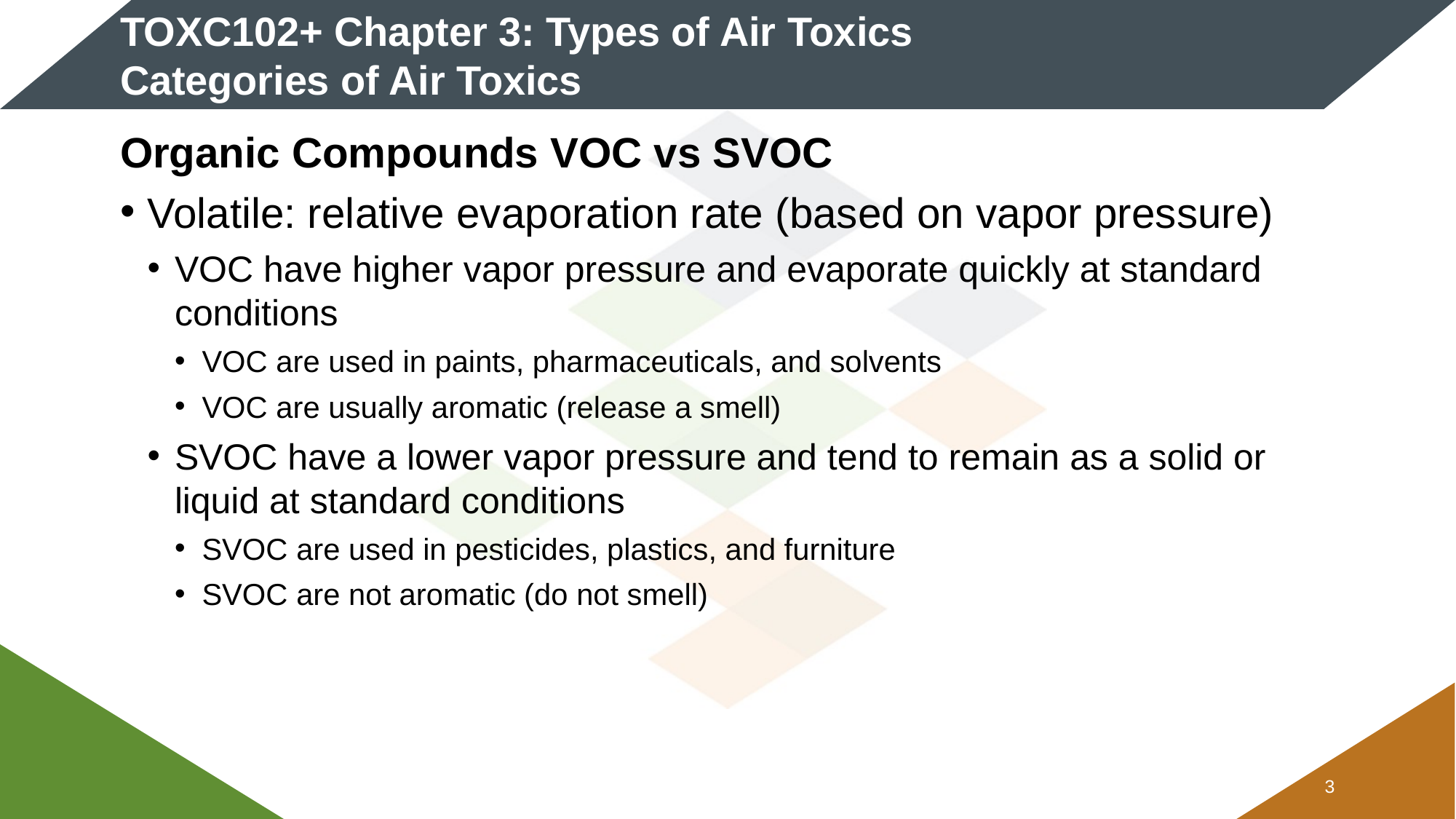

# TOXC102+ Chapter 3: Types of Air Toxics Categories of Air Toxics
Organic Compounds VOC vs SVOC
Volatile: relative evaporation rate (based on vapor pressure)
VOC have higher vapor pressure and evaporate quickly at standard conditions
VOC are used in paints, pharmaceuticals, and solvents
VOC are usually aromatic (release a smell)
SVOC have a lower vapor pressure and tend to remain as a solid or liquid at standard conditions
SVOC are used in pesticides, plastics, and furniture
SVOC are not aromatic (do not smell)
3